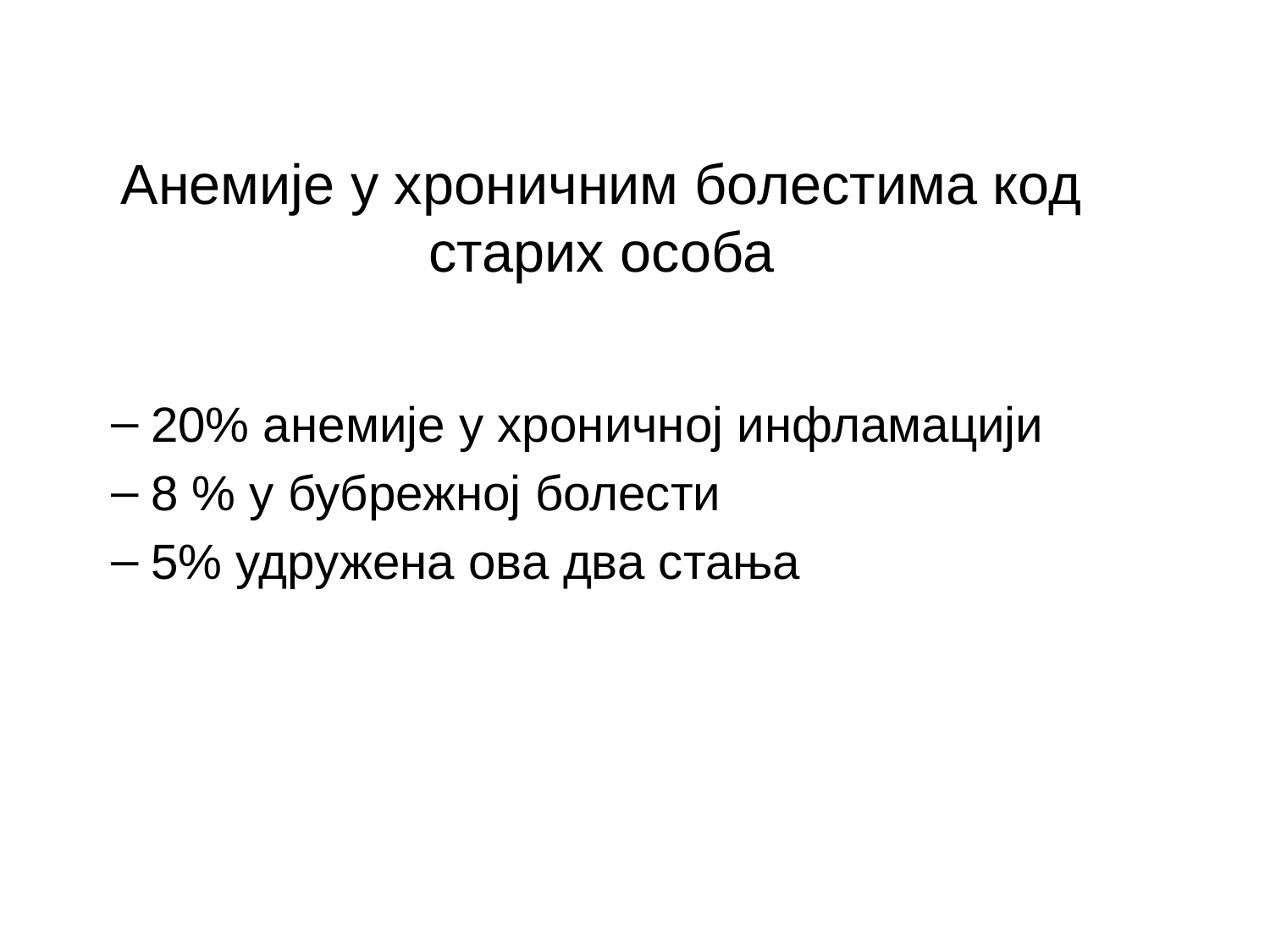

# Aнемије у хроничним болестима код старих особа
20% анемије у хроничној инфламацији
8 % у бубрежној болести
5% удружена ова два стања